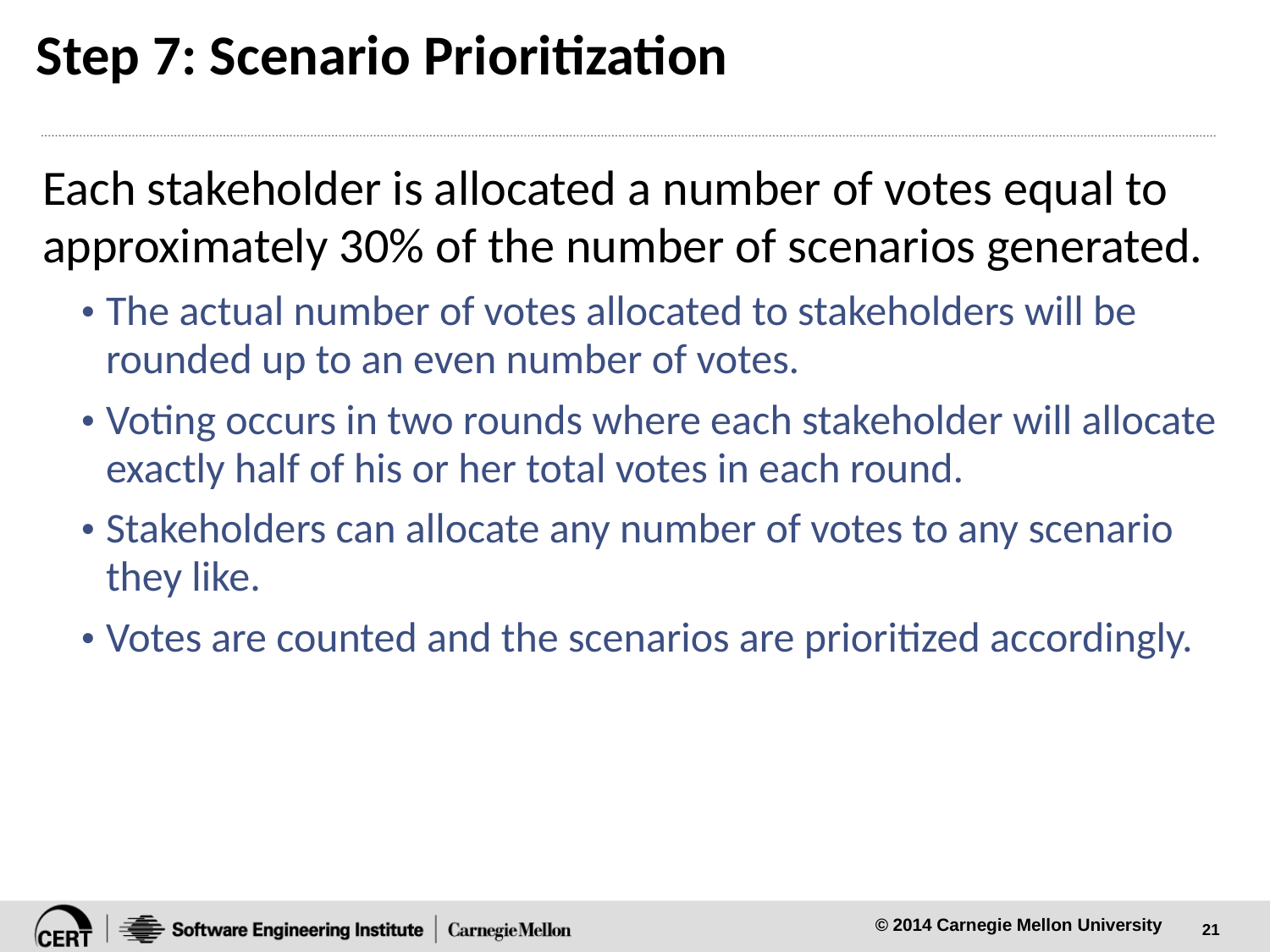

# Step 7: Scenario Prioritization
Each stakeholder is allocated a number of votes equal to approximately 30% of the number of scenarios generated.
The actual number of votes allocated to stakeholders will be rounded up to an even number of votes.
Voting occurs in two rounds where each stakeholder will allocate exactly half of his or her total votes in each round.
Stakeholders can allocate any number of votes to any scenario they like.
Votes are counted and the scenarios are prioritized accordingly.